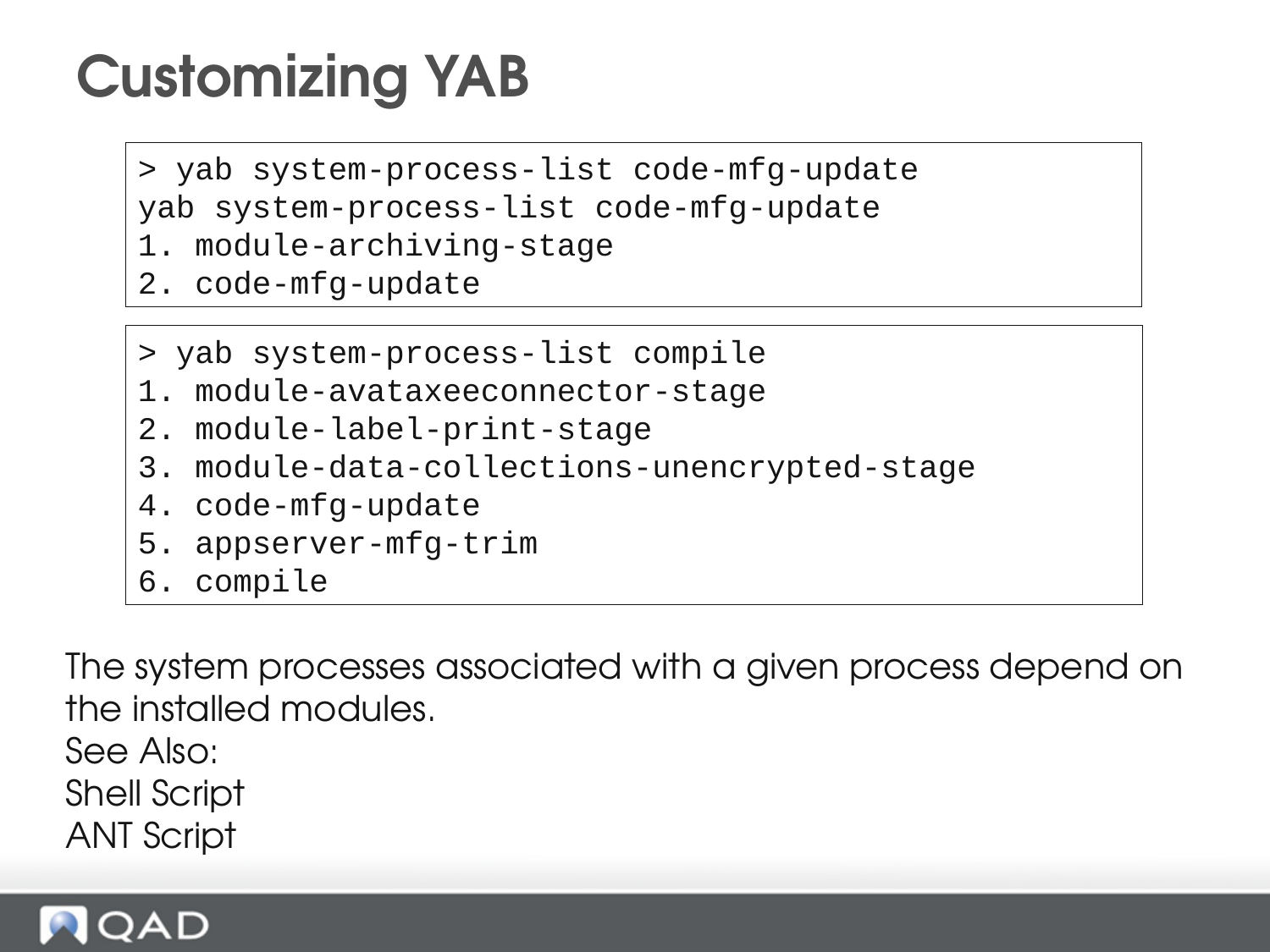

# Customizing YAB
> yab system-process-list code-mfg-update
yab system-process-list code-mfg-update
1. module-archiving-stage
2. code-mfg-update
> yab system-process-list compile
1. module-avataxeeconnector-stage
2. module-label-print-stage
3. module-data-collections-unencrypted-stage
4. code-mfg-update
5. appserver-mfg-trim
6. compile
The system processes associated with a given process depend on the installed modules.
See Also:
Shell Script
ANT Script